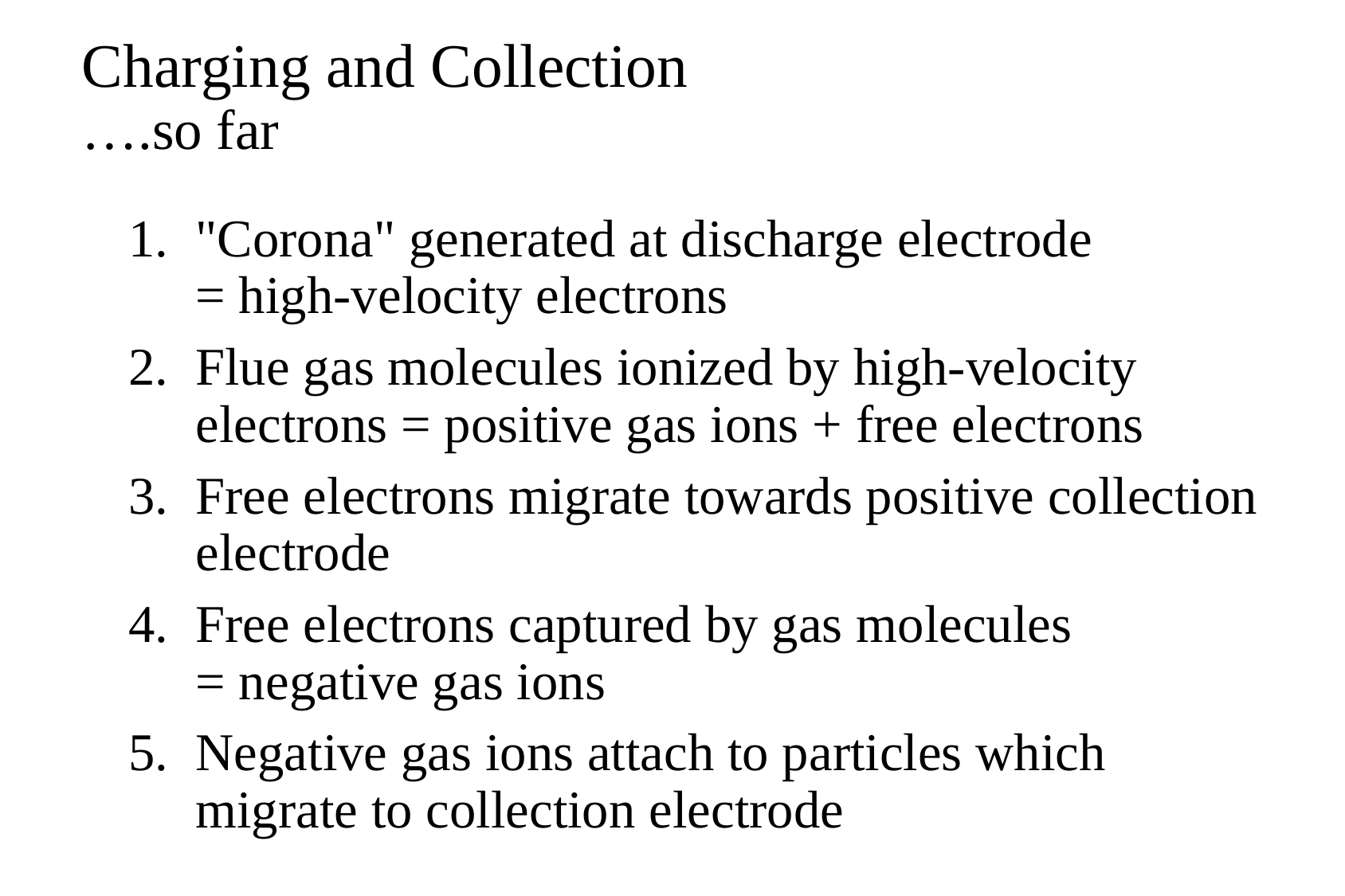

# Charging and Collection ….so far

"Corona" generated at discharge electrode
= high-velocity electrons
Flue gas molecules ionized by high-velocity
electrons = positive gas ions + free electrons
Free electrons migrate towards positive collection electrode
Free electrons captured by gas molecules
= negative gas ions
Negative gas ions attach to particles which
migrate to collection electrode